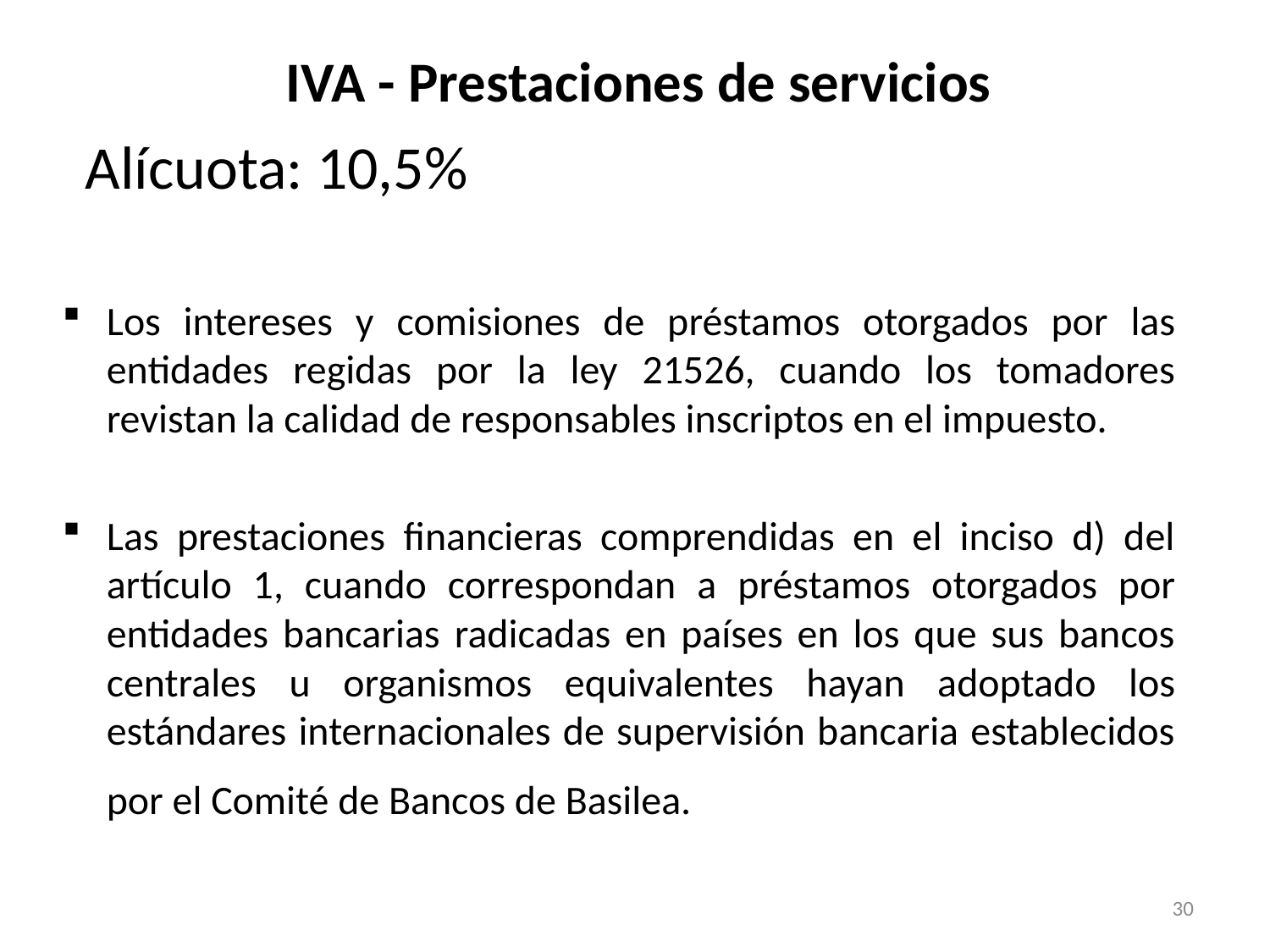

# IVA - Prestaciones de servicios
Alícuota: 10,5%

Los intereses y comisiones de préstamos otorgados por las entidades regidas por la ley 21526, cuando los tomadores revistan la calidad de responsables inscriptos en el impuesto.

Las prestaciones financieras comprendidas en el inciso d) del artículo 1, cuando correspondan a préstamos otorgados por entidades bancarias radicadas en países en los que sus bancos centrales u organismos equivalentes hayan adoptado los estándares internacionales de supervisión bancaria establecidos por el Comité de Bancos de Basilea.

30